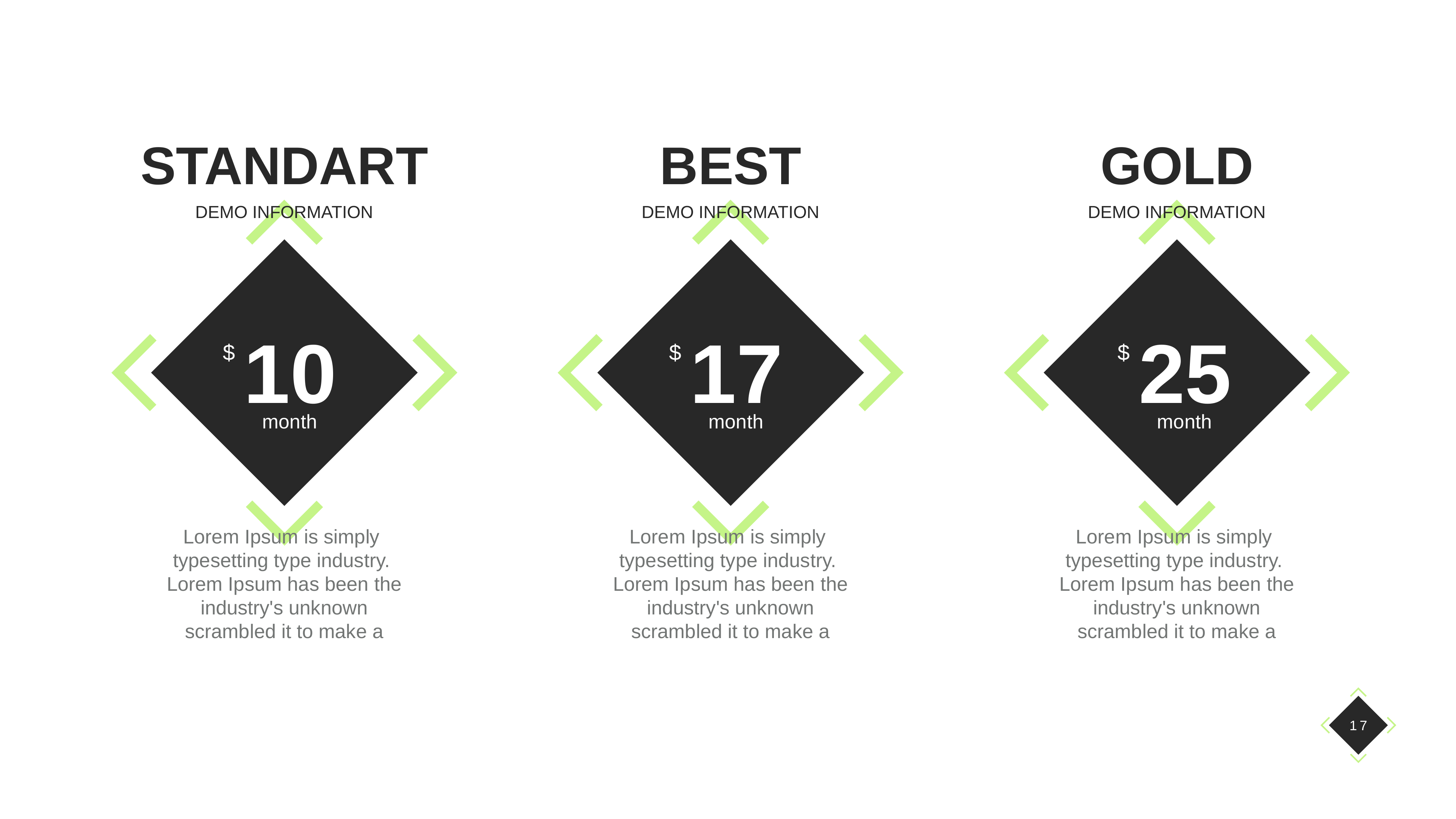

Standart
demo information
Best
demo information
Gold
demo information

10
$
month

17
$
month

25
$
month
Lorem Ipsum is simply
typesetting type industry.
Lorem Ipsum has been the industry's unknown
scrambled it to make a
Lorem Ipsum is simply
typesetting type industry.
Lorem Ipsum has been the industry's unknown
scrambled it to make a
Lorem Ipsum is simply
typesetting type industry.
Lorem Ipsum has been the industry's unknown
scrambled it to make a
17